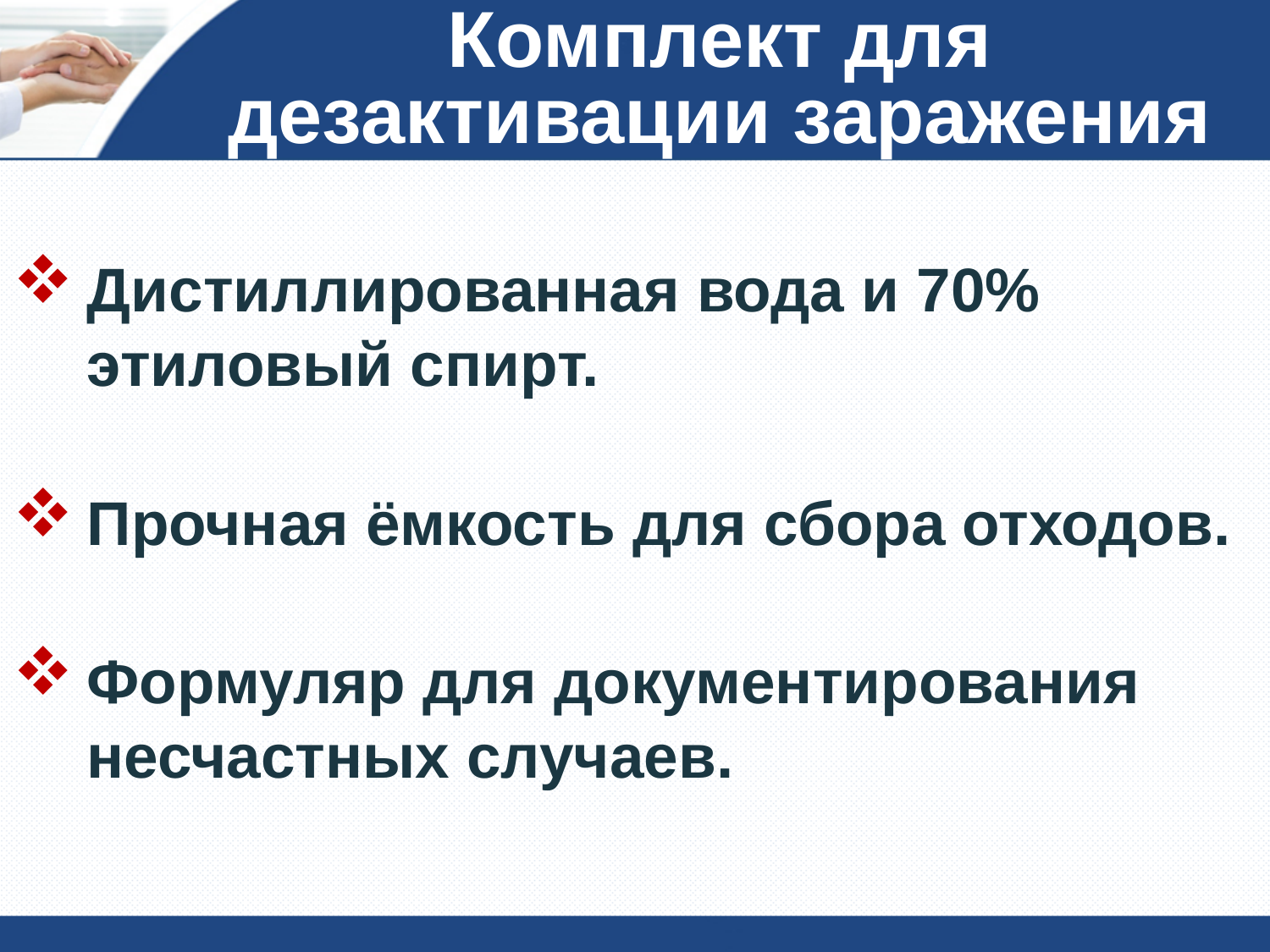

# Комплект для дезактивации заражения
Дистиллированная вода и 70% этиловый спирт.
Прочная ёмкость для сбора отходов.
Формуляр для документирования несчастных случаев.